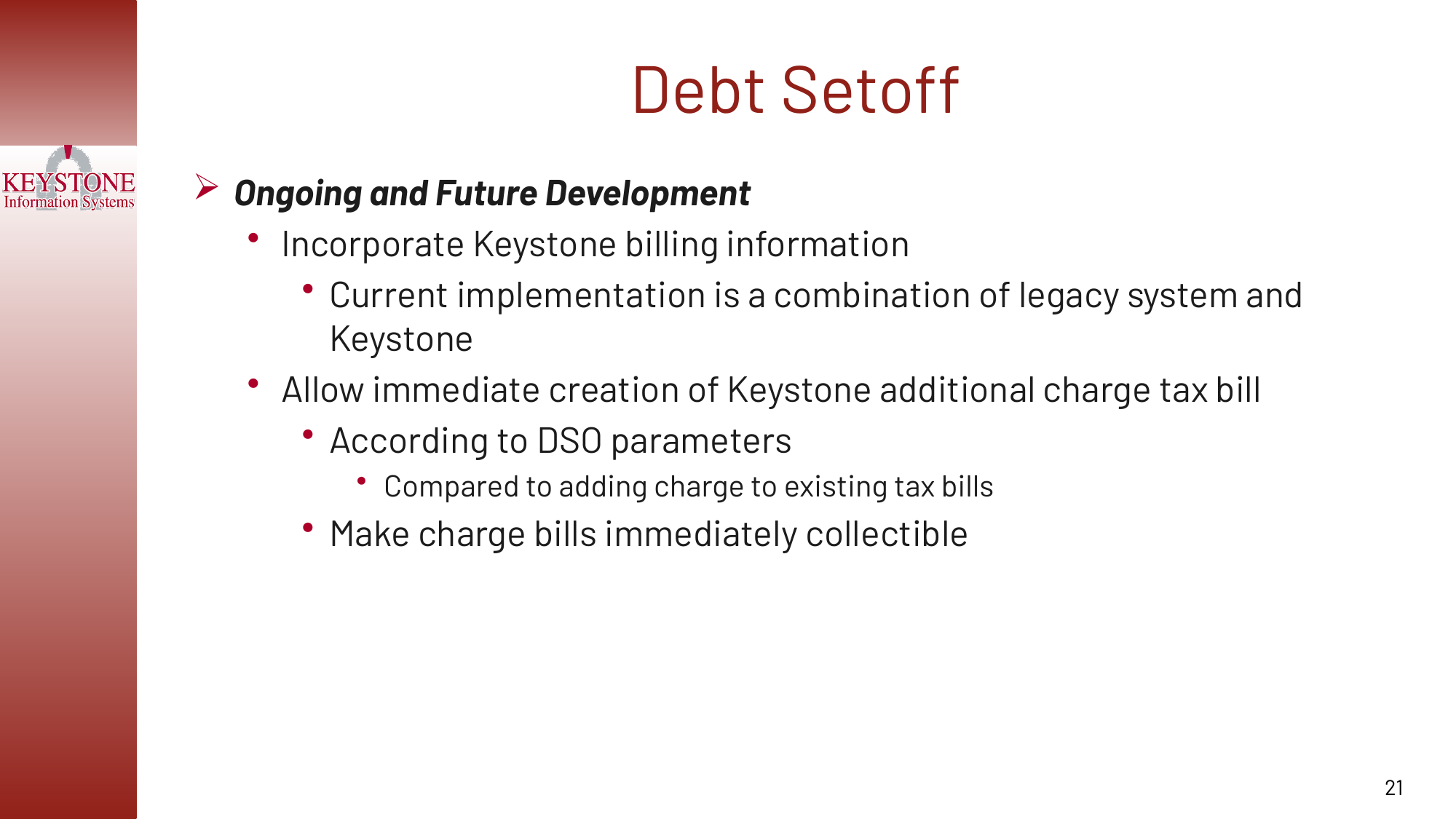

Debt Setoff
Ongoing and Future Development
Incorporate Keystone billing information
Current implementation is a combination of legacy system and Keystone
Allow immediate creation of Keystone additional charge tax bill
According to DSO parameters
Compared to adding charge to existing tax bills
Make charge bills immediately collectible

21